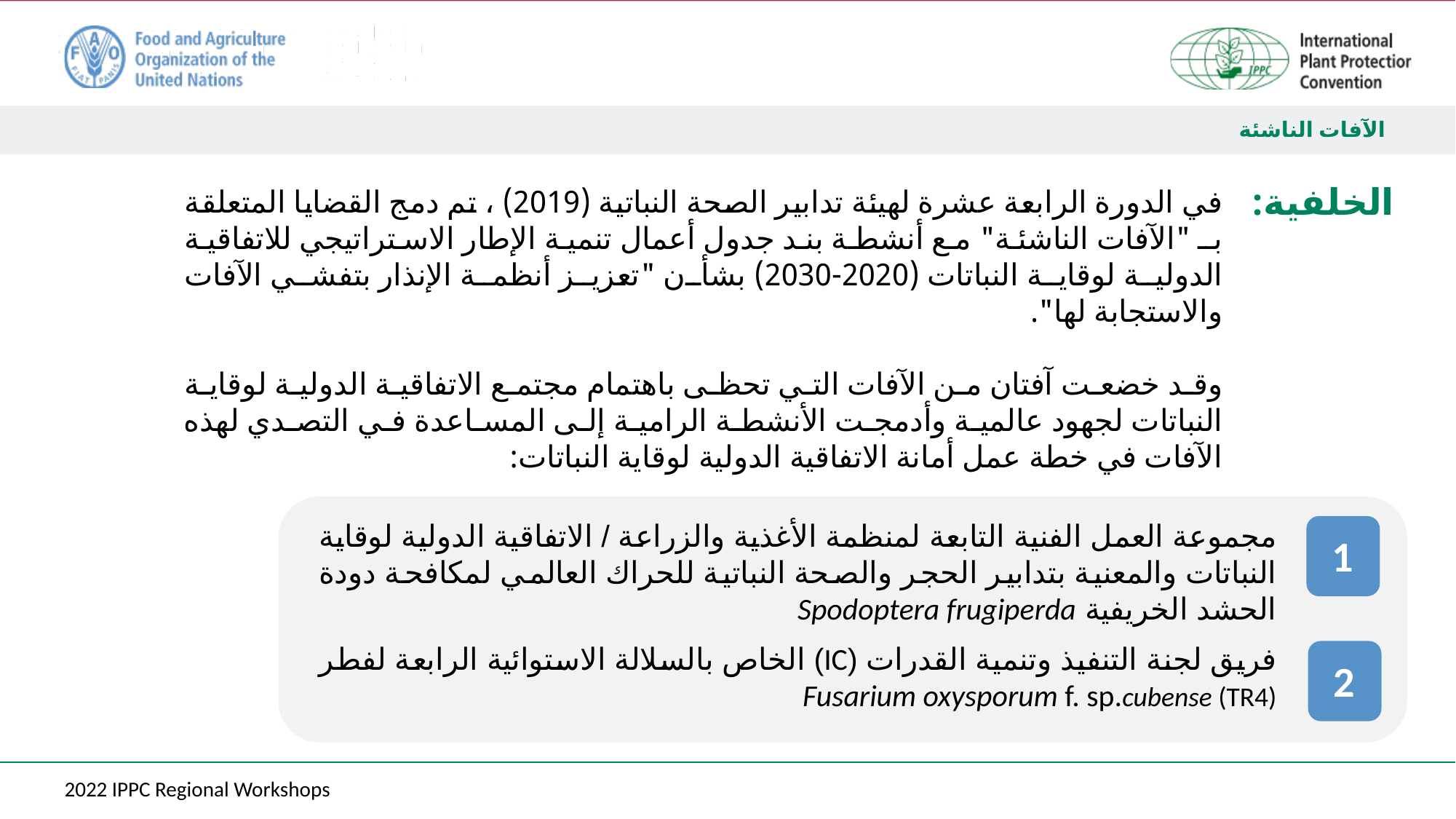

في الدورة الرابعة عشرة لهيئة تدابير الصحة النباتية (2019) ، تم دمج القضايا المتعلقة بـ "الآفات الناشئة" مع أنشطة بند جدول أعمال تنمية الإطار الاستراتيجي للاتفاقية الدولية لوقاية النباتات (2020-2030) بشأن "تعزيز أنظمة الإنذار بتفشي الآفات والاستجابة لها".

وقد خضعت آفتان من الآفات التي تحظى باهتمام مجتمع الاتفاقية الدولية لوقاية النباتات لجهود عالمية وأدمجت الأنشطة الرامية إلى المساعدة في التصدي لهذه الآفات في خطة عمل أمانة الاتفاقية الدولية لوقاية النباتات:
# الخلفية:

مجموعة العمل الفنية التابعة لمنظمة الأغذية والزراعة / الاتفاقية الدولية لوقاية النباتات والمعنية بتدابير الحجر والصحة النباتية للحراك العالمي لمكافحة دودة الحشد الخريفية Spodoptera frugiperda
فريق لجنة التنفيذ وتنمية القدرات (IC) الخاص بالسلالة الاستوائية الرابعة لفطر Fusarium oxysporum f. sp.cubense (TR4)

1

2